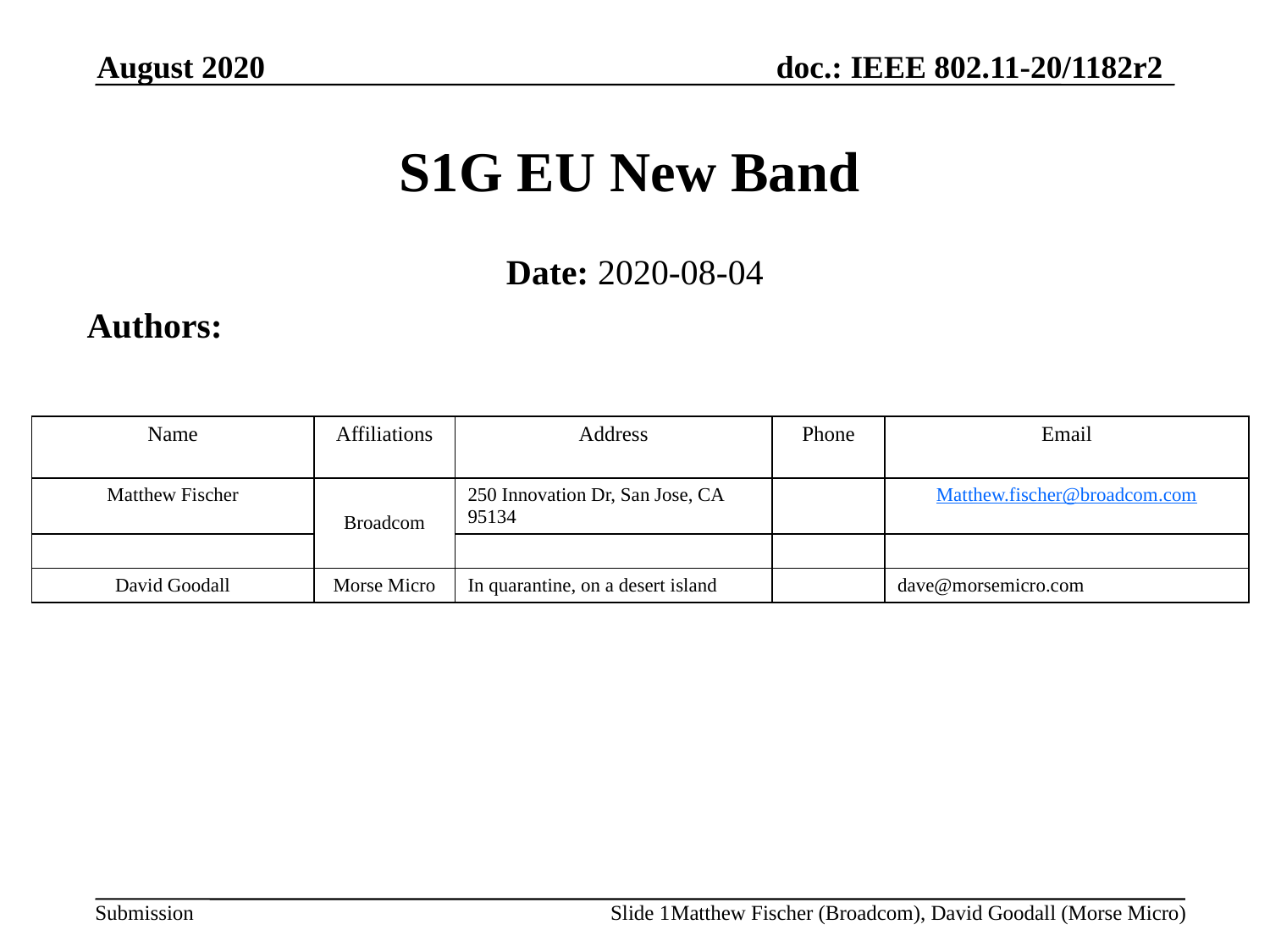

August 2020
# S1G EU New Band
Date: 2020-08-04
Authors:
| Name | Affiliations | Address | Phone | Email |
| --- | --- | --- | --- | --- |
| Matthew Fischer | Broadcom | 250 Innovation Dr, San Jose, CA 95134 |  | Matthew.fischer@broadcom.com |
|  |  |  |  |  |
| David Goodall | Morse Micro | In quarantine, on a desert island |  | dave@morsemicro.com |
Slide 1
Matthew Fischer (Broadcom), David Goodall (Morse Micro)